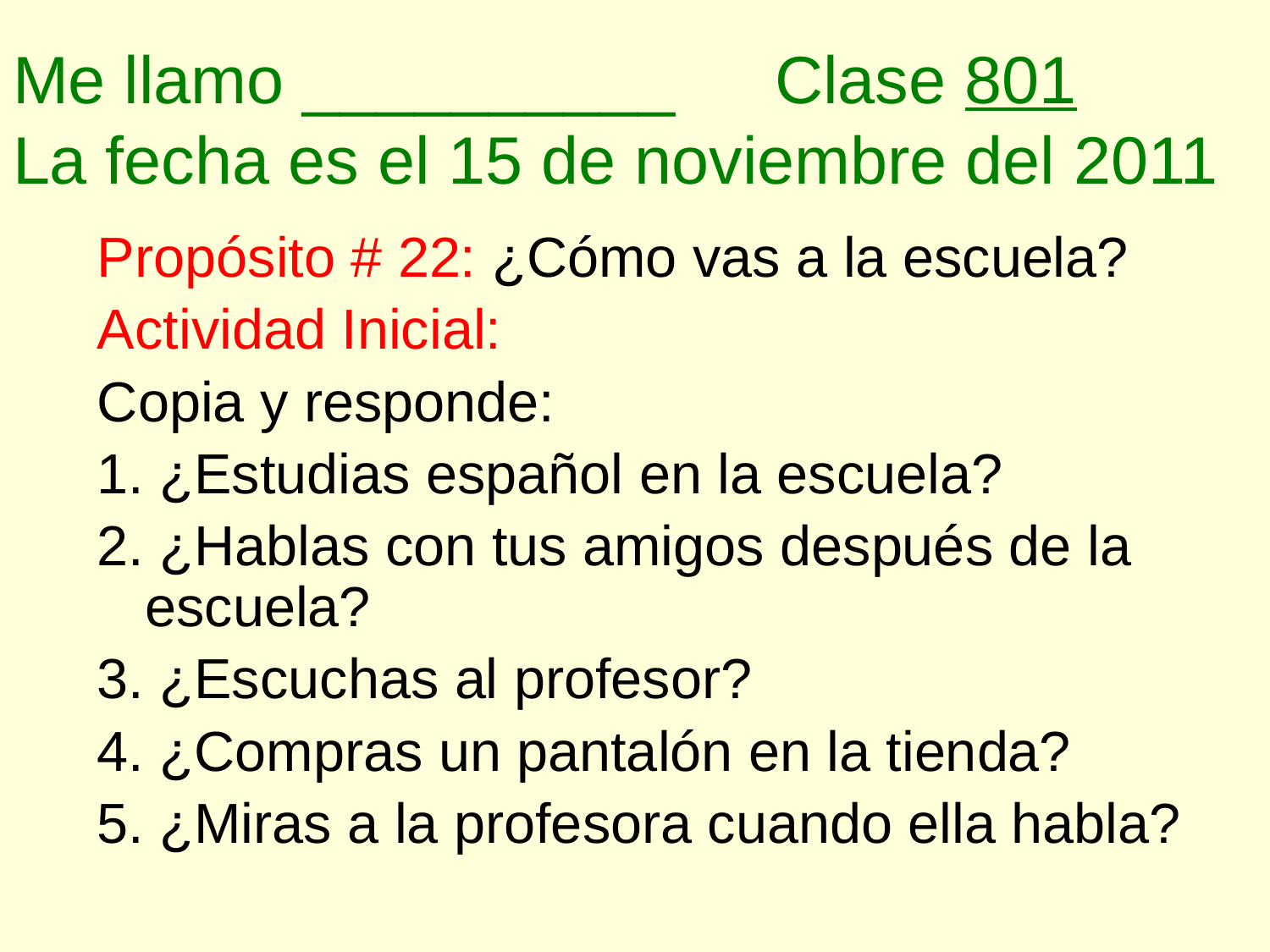

# Me llamo __________	Clase 801 La fecha es el 15 de noviembre del 2011
Propósito # 22: ¿Cómo vas a la escuela?
Actividad Inicial:
Copia y responde:
1. ¿Estudias español en la escuela?
2. ¿Hablas con tus amigos después de la escuela?
3. ¿Escuchas al profesor?
4. ¿Compras un pantalón en la tienda?
5. ¿Miras a la profesora cuando ella habla?